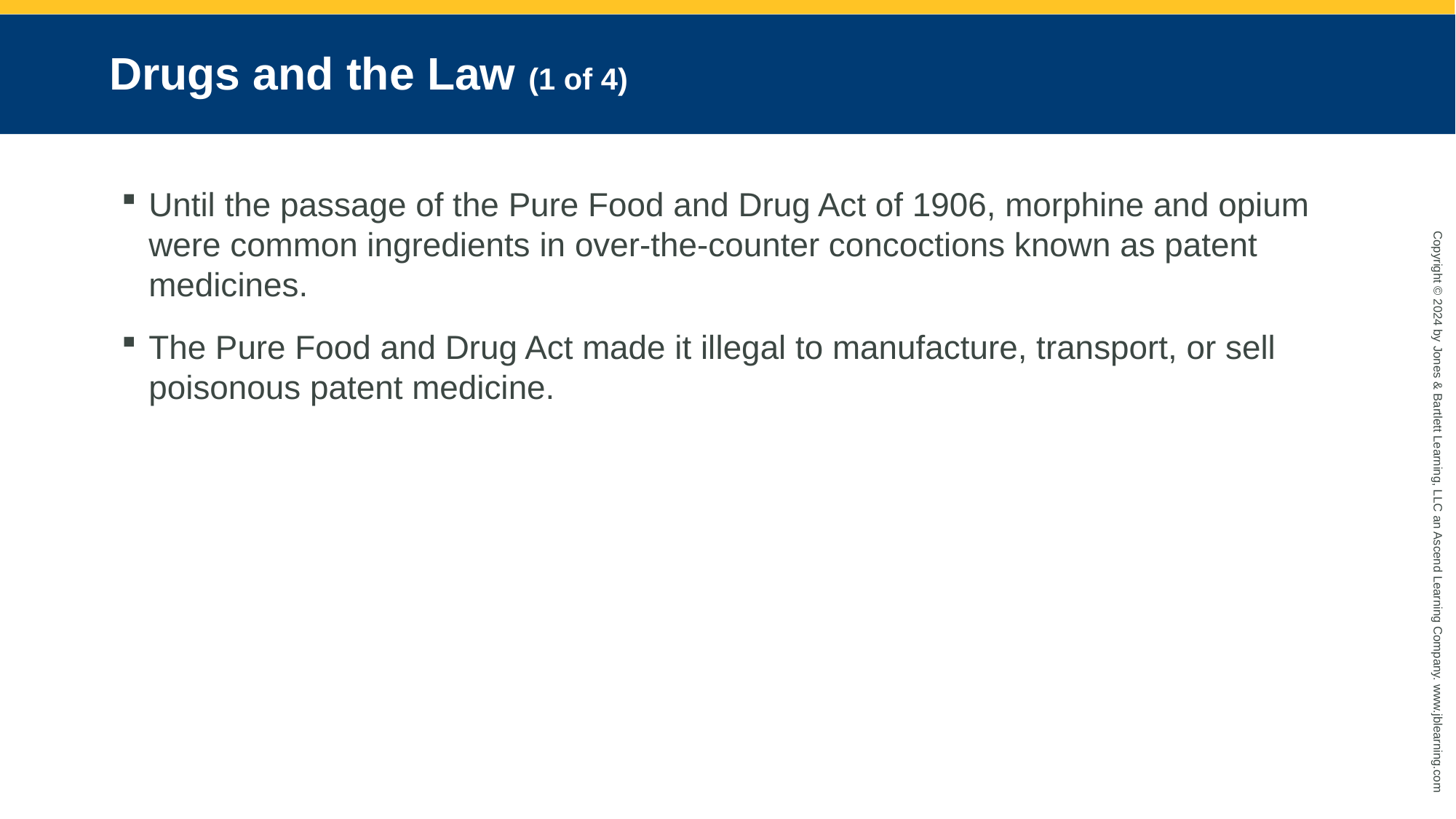

# Drugs and the Law (1 of 4)
Until the passage of the Pure Food and Drug Act of 1906, morphine and opium were common ingredients in over-the-counter concoctions known as patent medicines.
The Pure Food and Drug Act made it illegal to manufacture, transport, or sell poisonous patent medicine.